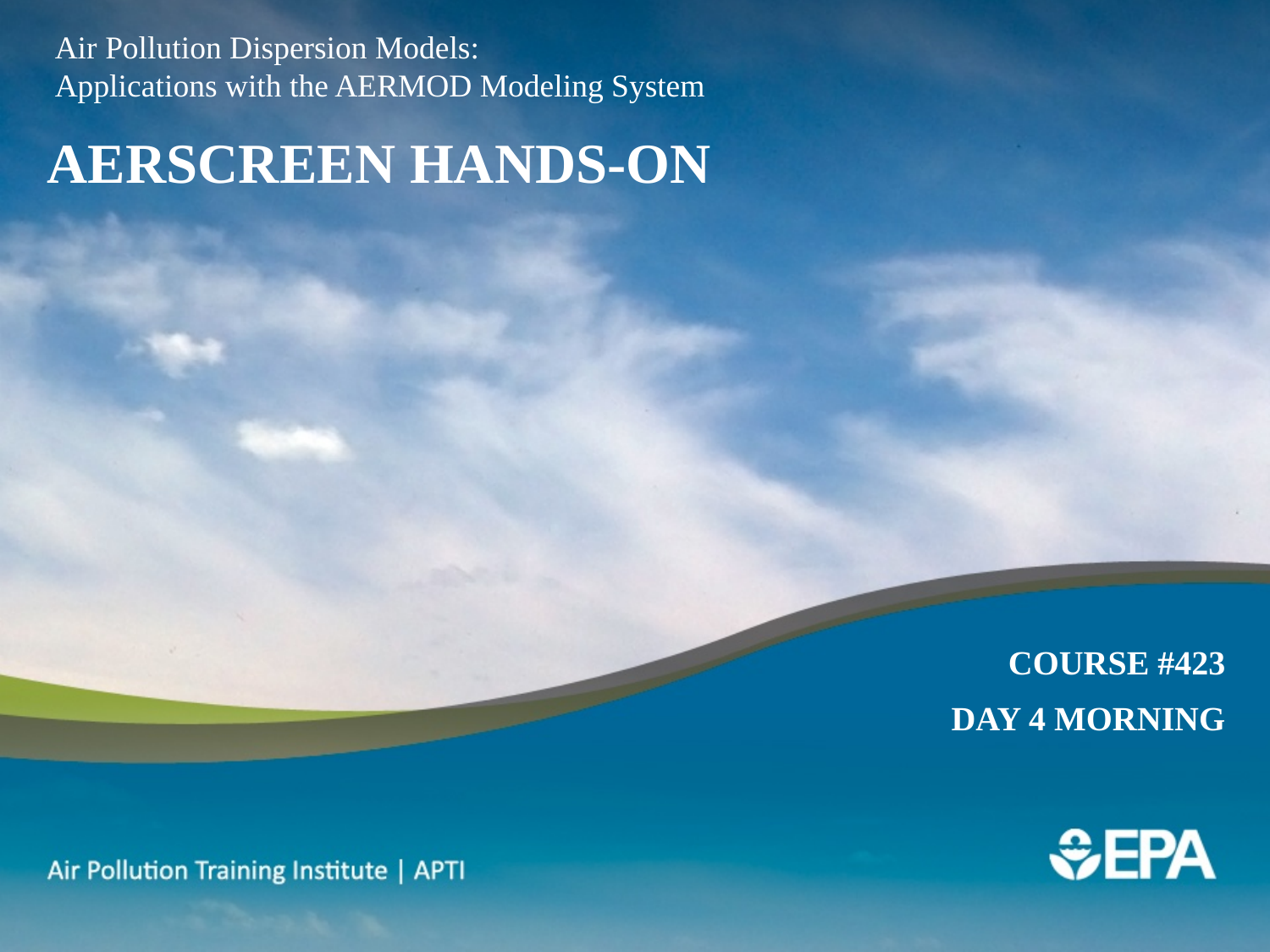

Air Pollution Dispersion Models:
Applications with the AERMOD Modeling System
AERSCREEN Hands-on
Course #423
Day 4 Morning